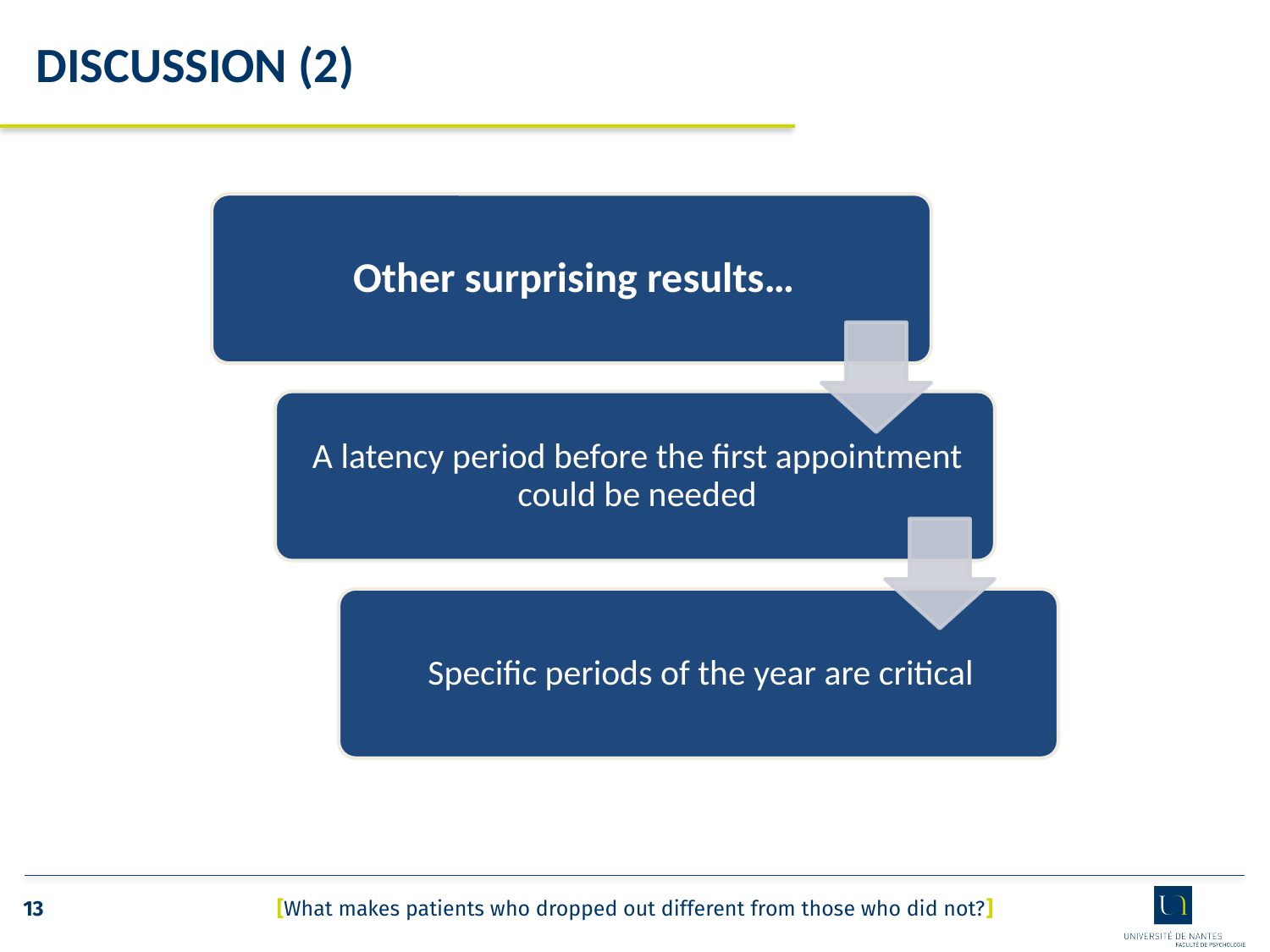

DISCUSSION (2)
Other surprising results…
A latency period before the first appointment could be needed
Specific periods of the year are critical

[What makes patients who dropped out different from those who did not?]